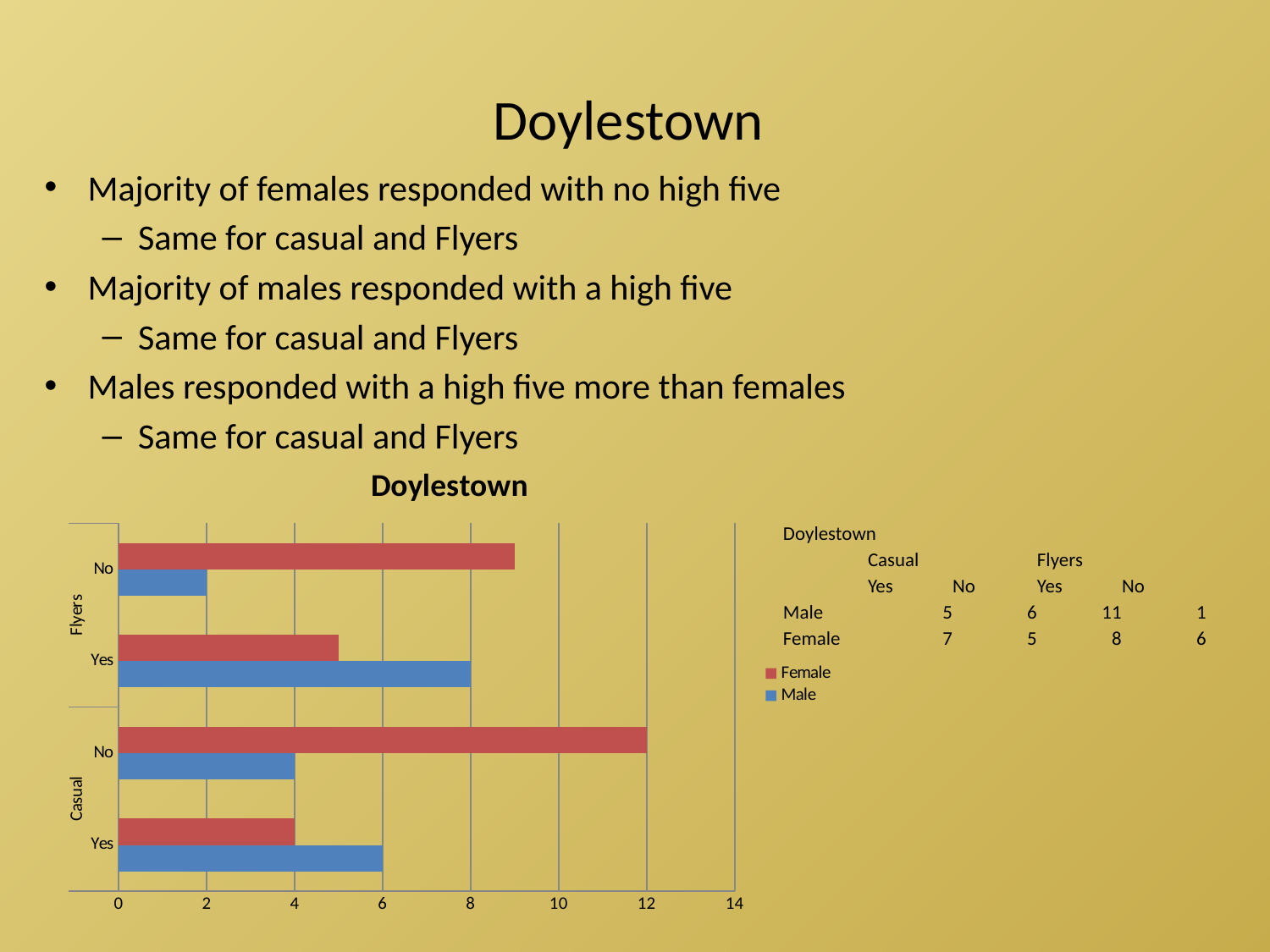

# Doylestown
Majority of females responded with no high five
Same for casual and Flyers
Majority of males responded with a high five
Same for casual and Flyers
Males responded with a high five more than females
Same for casual and Flyers

### Chart: Doylestown

| Category | Male | Female |
|---|---|---|
| Yes | 6.0 | 4.0 |
| No | 4.0 | 12.0 |
| Yes | 8.0 | 5.0 |
| No | 2.0 | 9.0 |
| Doylestown |  |  |  |  |
| --- | --- | --- | --- | --- |
|  | Casual |  | Flyers |  |
|  | Yes | No | Yes | No |
| Male | 5 | 6 | 11 | 1 |
| Female | 7 | 5 | 8 | 6 |